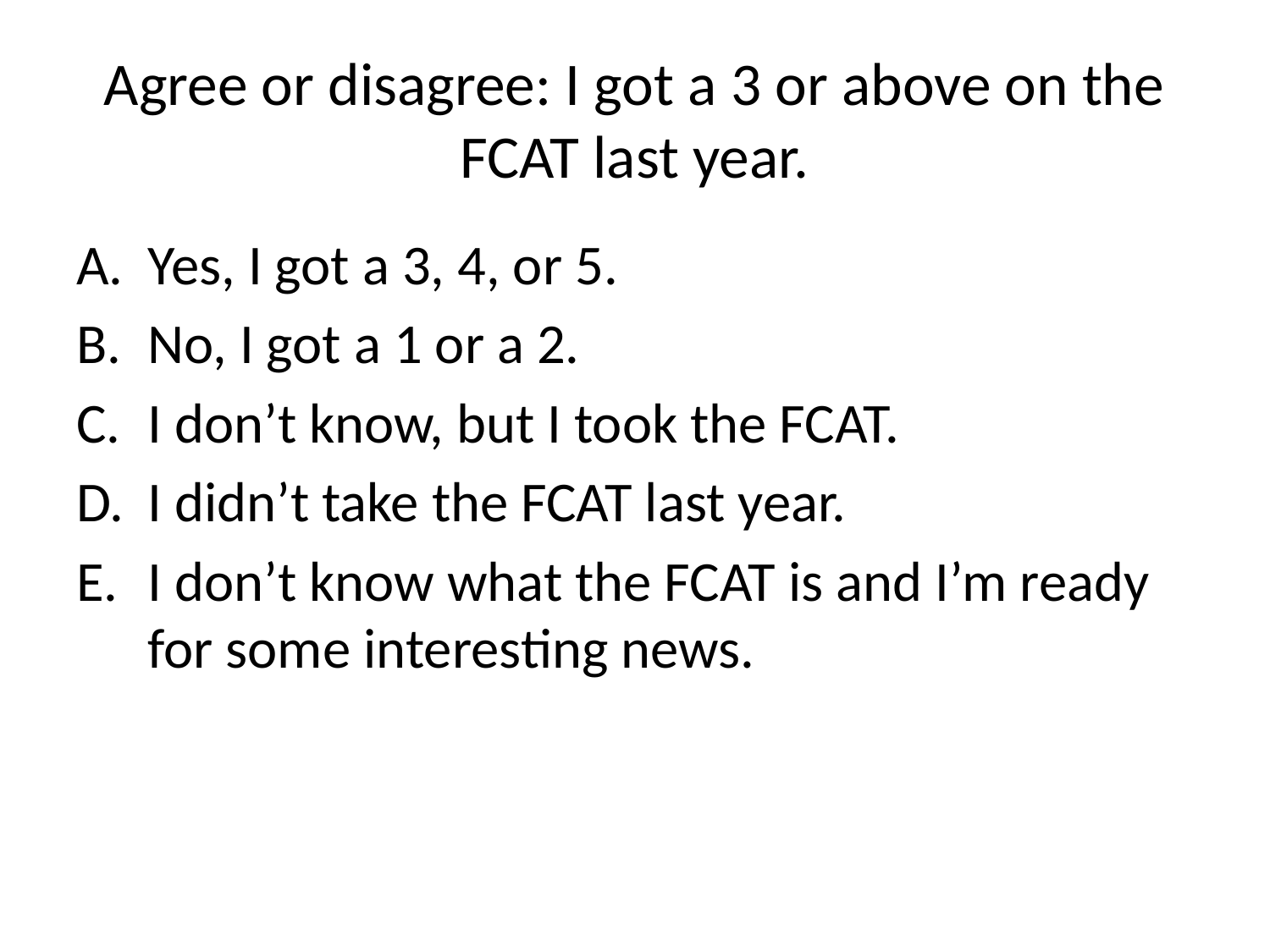

# Agree or disagree: I got a 3 or above on the FCAT last year.
Yes, I got a 3, 4, or 5.
No, I got a 1 or a 2.
I don’t know, but I took the FCAT.
I didn’t take the FCAT last year.
I don’t know what the FCAT is and I’m ready for some interesting news.